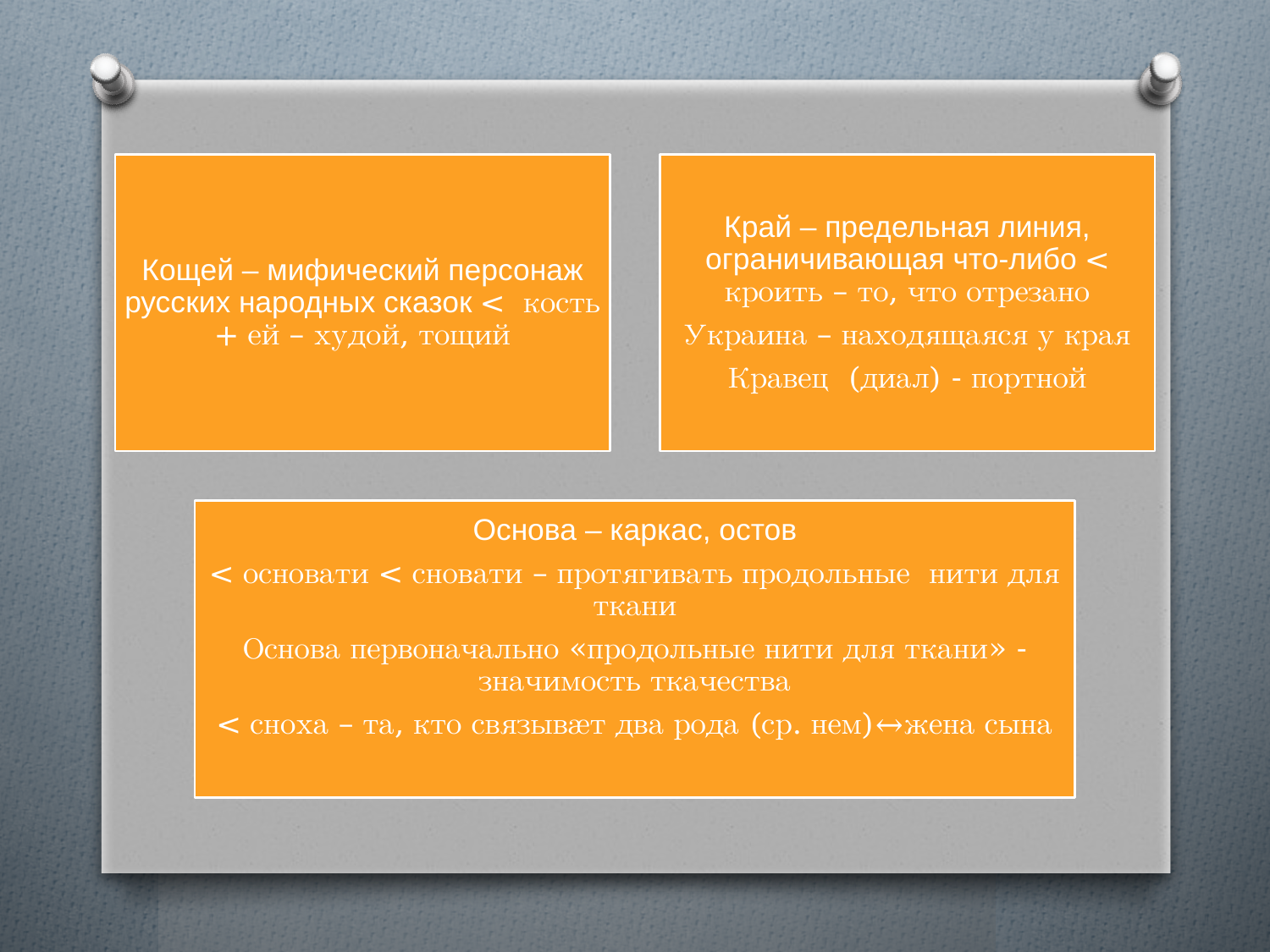

Кощей – мифический персонаж русских народных сказок <  кость + ей – худой, тощий
Край – предельная линия, ограничивающая что-либо < кроить – то, что отрезано
Украина – находящаяся у края
Кравец  (диал) - портной
Основа – каркас, остов
< основати < сновати – протягивать продольные  нити для ткани
Основа первоначально «продольные нити для ткани» - значимость ткачества
< сноха – та, кто связывает два рода (ср. нем)↔жена сына